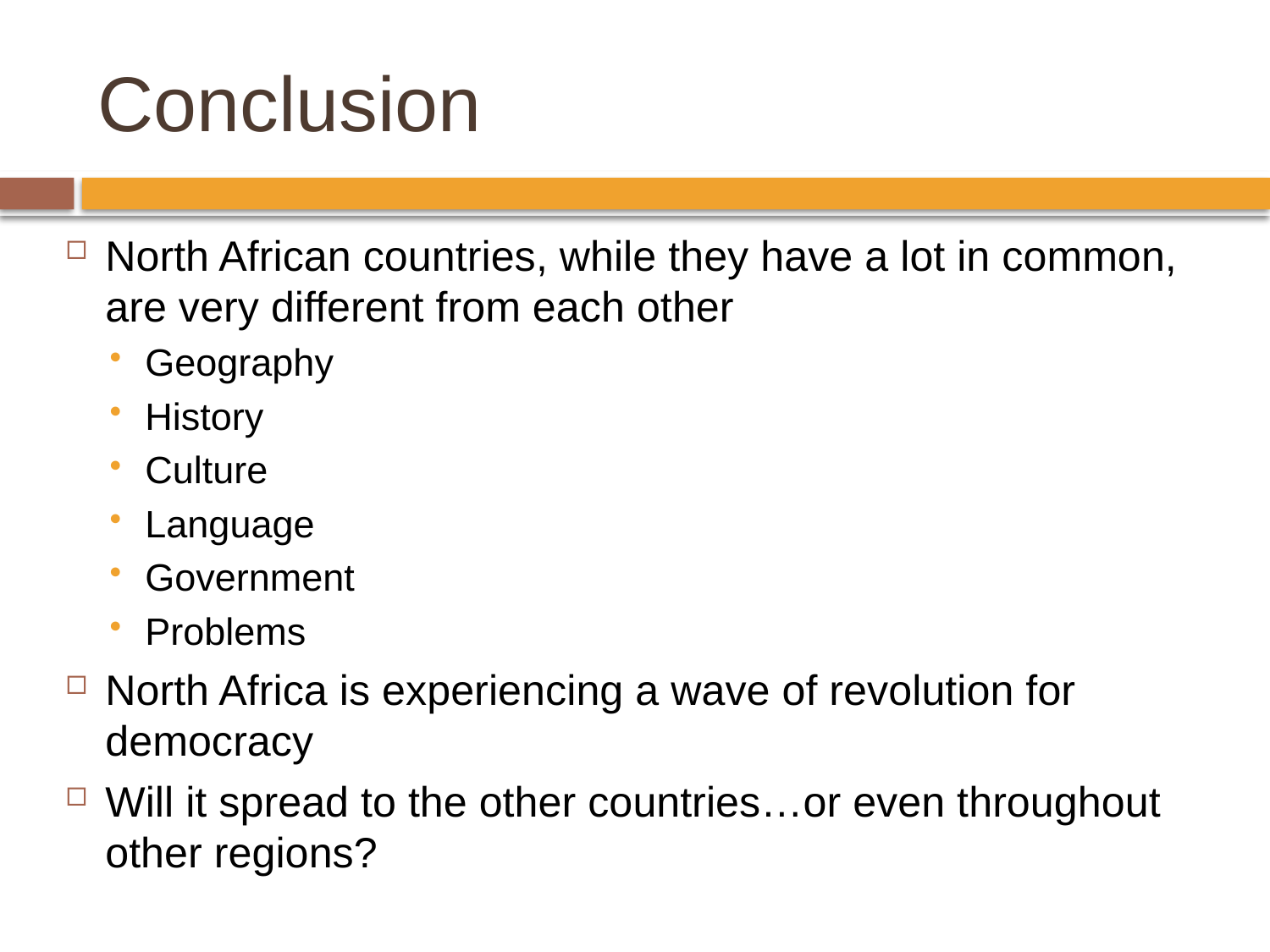

# Conclusion
North African countries, while they have a lot in common, are very different from each other
Geography
History
Culture
Language
Government
Problems
North Africa is experiencing a wave of revolution for democracy
Will it spread to the other countries…or even throughout other regions?